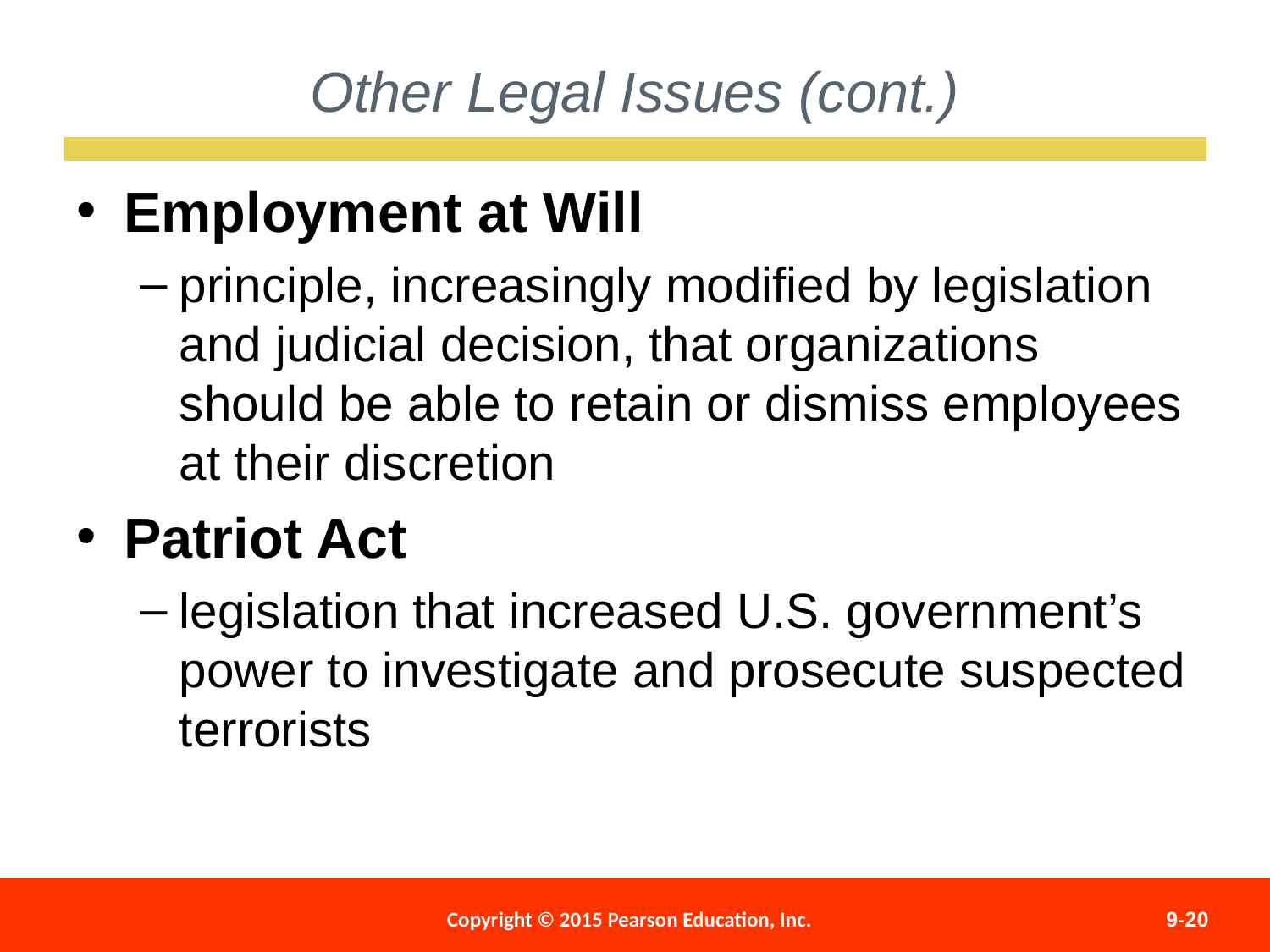

Other Legal Issues (cont.)
Employment at Will
principle, increasingly modified by legislation and judicial decision, that organizations should be able to retain or dismiss employees at their discretion
Patriot Act
legislation that increased U.S. government’s power to investigate and prosecute suspected terrorists